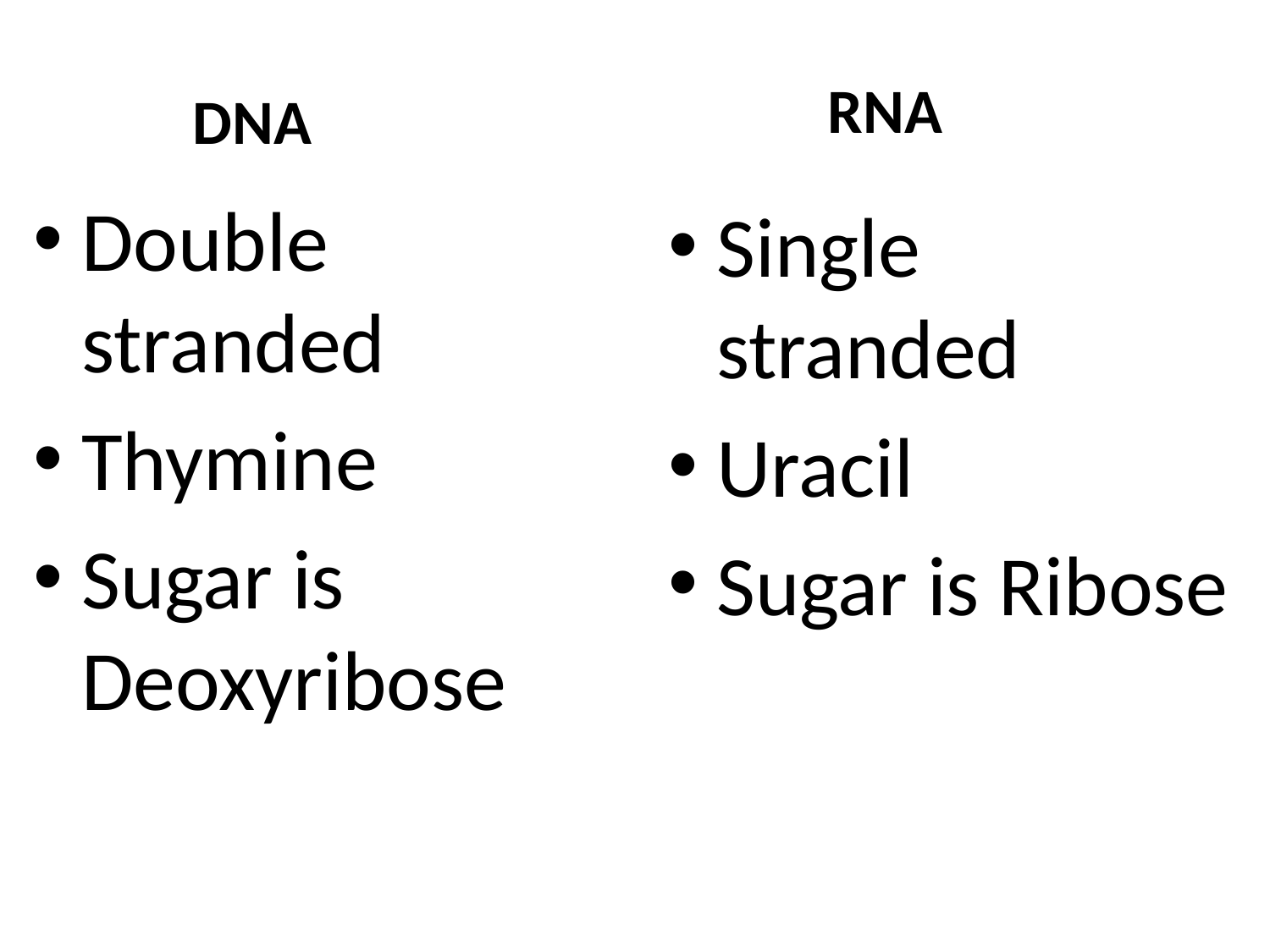

RNA
DNA
Double stranded
Thymine
Sugar is Deoxyribose

Single stranded
Uracil
Sugar is Ribose